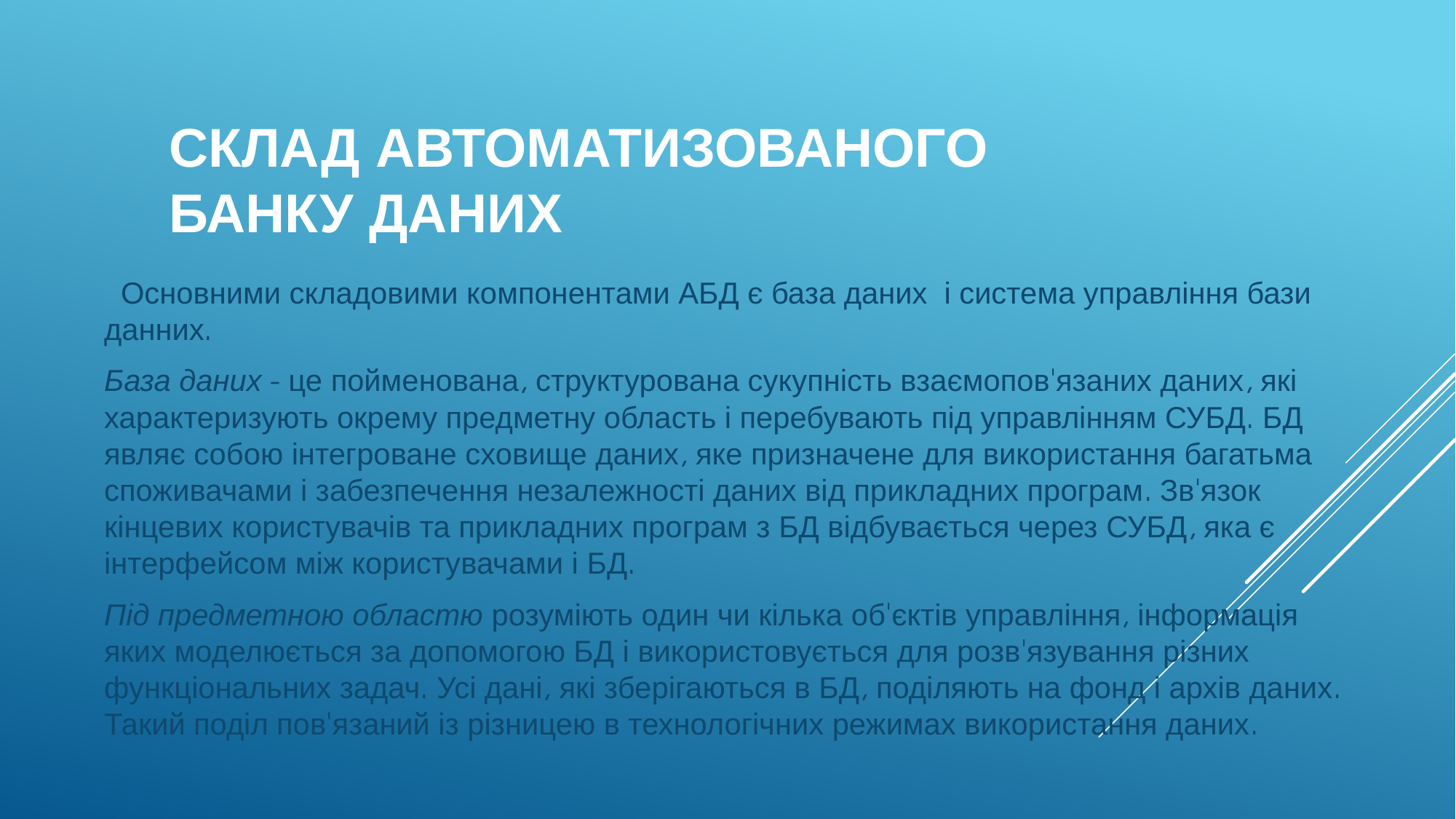

# Склад автоматизованого банку даних
  Основними складовими компонентами АБД є база даних  і система управління бази данних.
База даних - це пойменована, структурована сукупність взаємопов'язаних даних, які характеризують окрему предметну область і перебувають під управлінням СУБД. БД являє собою інтегроване сховище даних, яке призначене для використання багатьма споживачами і забезпечення незалежності даних від прикладних програм. Зв'язок кінцевих користувачів та прикладних програм з БД відбувається через СУБД, яка є інтерфейсом між користувачами і БД.
Під предметною областю розуміють один чи кілька об'єктів управління, інформація яких моделюється за допомогою БД і використовується для розв'язування різних функціональних задач. Усі дані, які зберігаються в БД, поділяють на фонд і архів даних. Такий поділ пов'язаний із різницею в технологічних режимах використання даних.